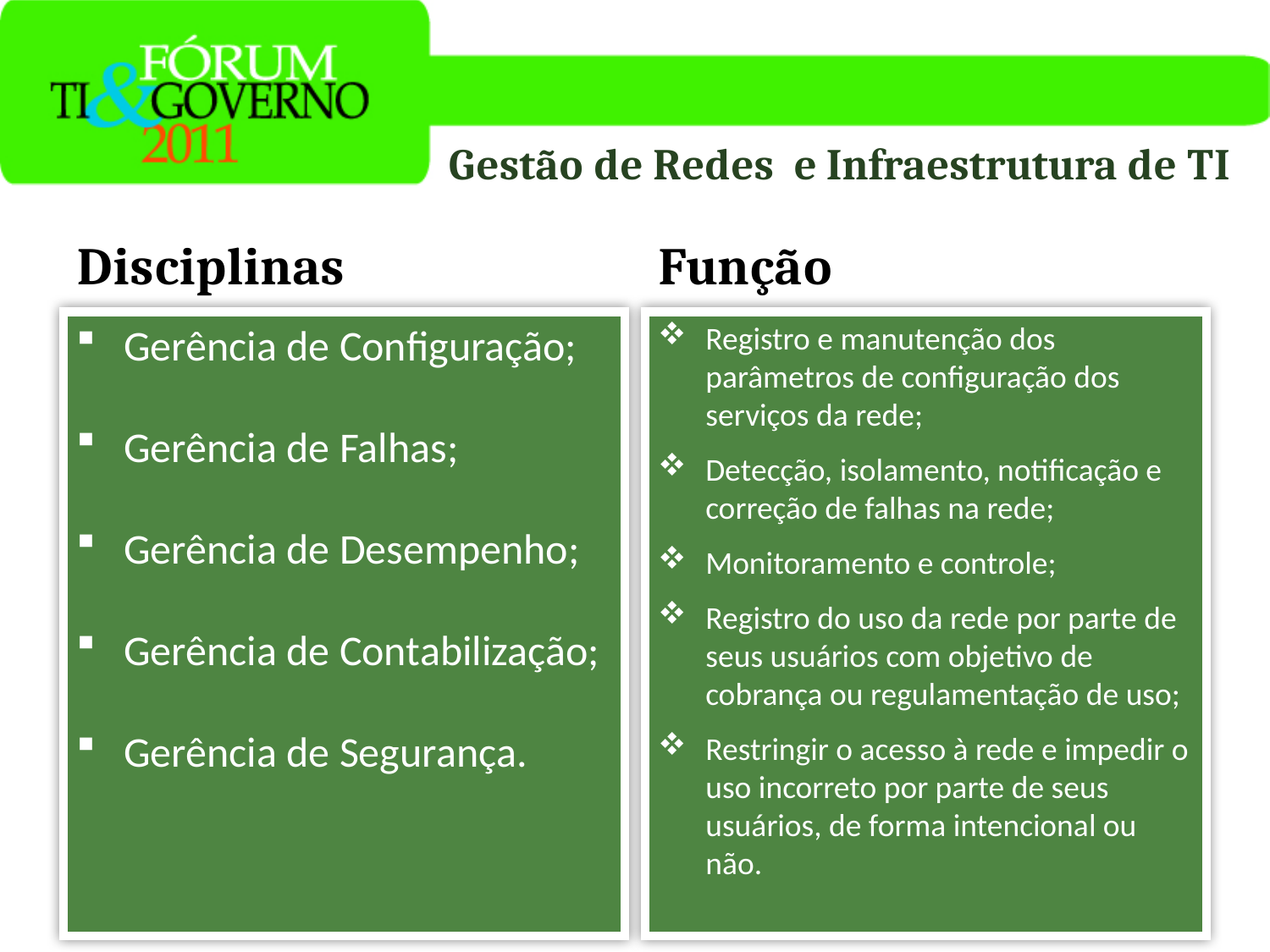

# Gestão de Redes  e Infraestrutura de TI
Disciplinas
Função
Gerência de Configuração;

Gerência de Falhas;

Gerência de Desempenho;

Gerência de Contabilização;

Gerência de Segurança.

Registro e manutenção dos parâmetros de configuração dos serviços da rede;
Detecção, isolamento, notificação e correção de falhas na rede;
Monitoramento e controle;
Registro do uso da rede por parte de seus usuários com objetivo de cobrança ou regulamentação de uso;
Restringir o acesso à rede e impedir o uso incorreto por parte de seus usuários, de forma intencional ou não.